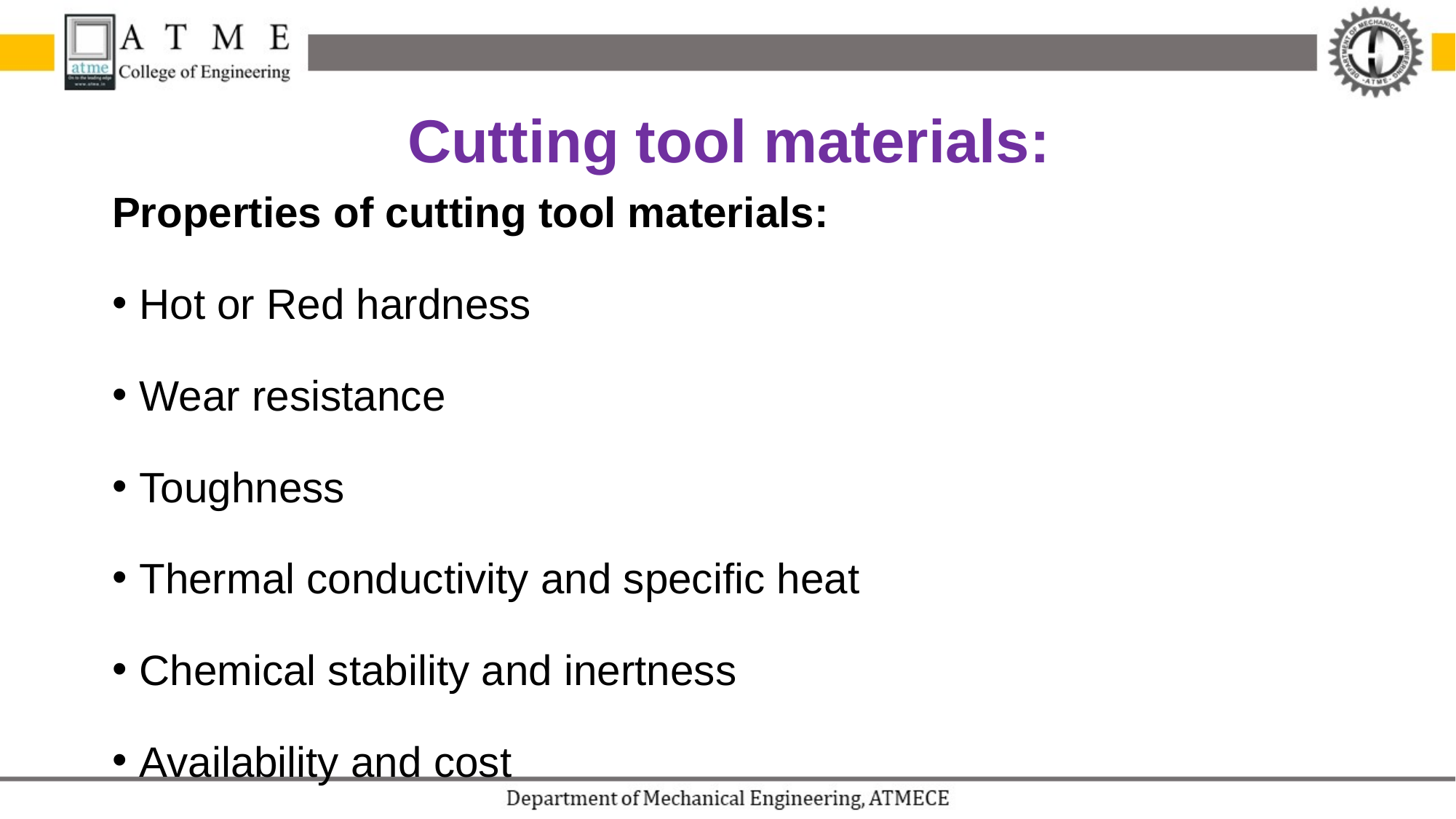

Cutting tool materials:
Properties of cutting tool materials:
Hot or Red hardness
Wear resistance
Toughness
Thermal conductivity and specific heat
Chemical stability and inertness
Availability and cost